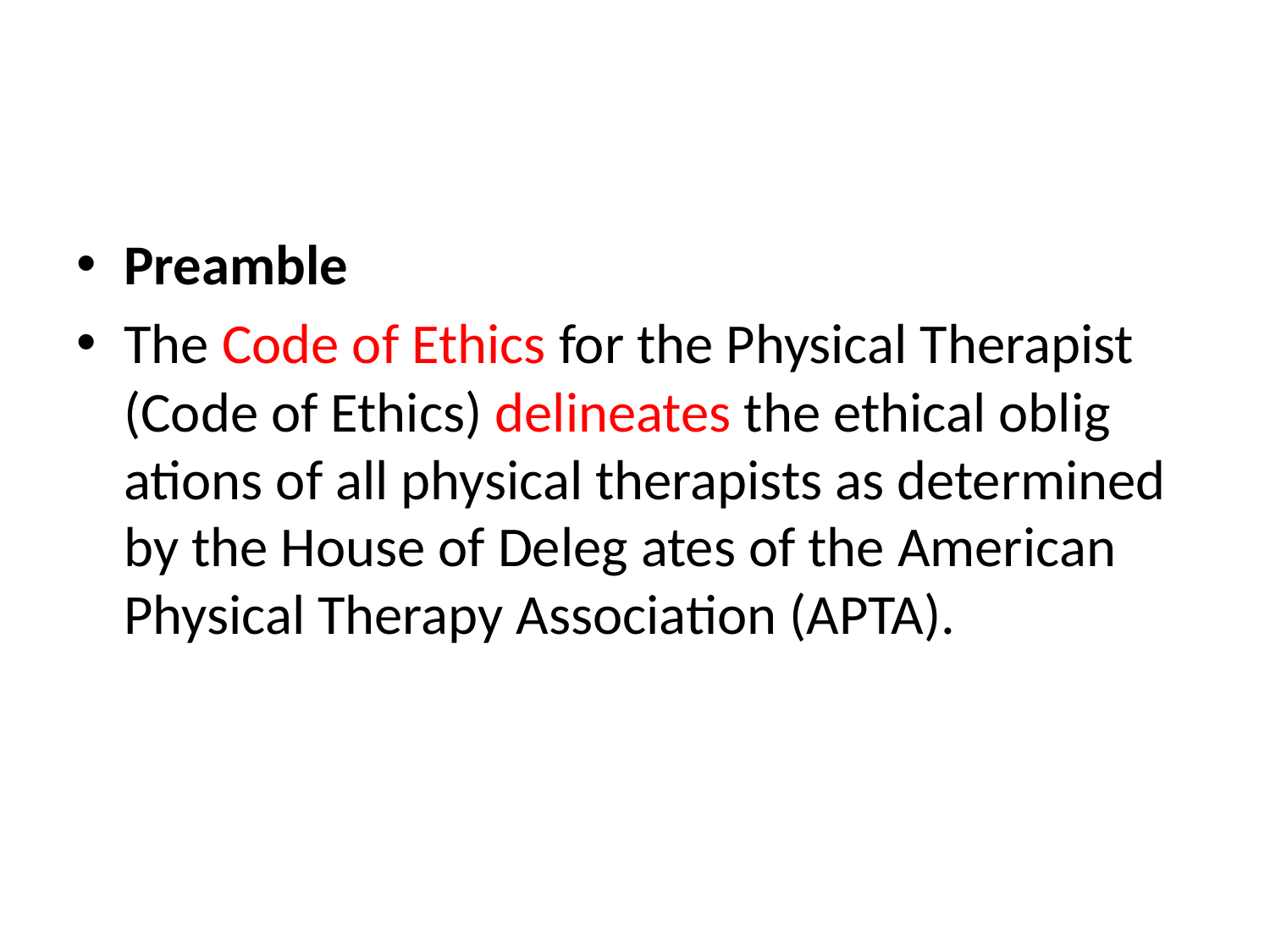

#
Preamble
The Code of Ethics for the Physical Therapist (Code of Ethics) delineates the ethical oblig ations of all physical therapists as determined by the House of Deleg ates of the American Physical Therapy Association (APTA).